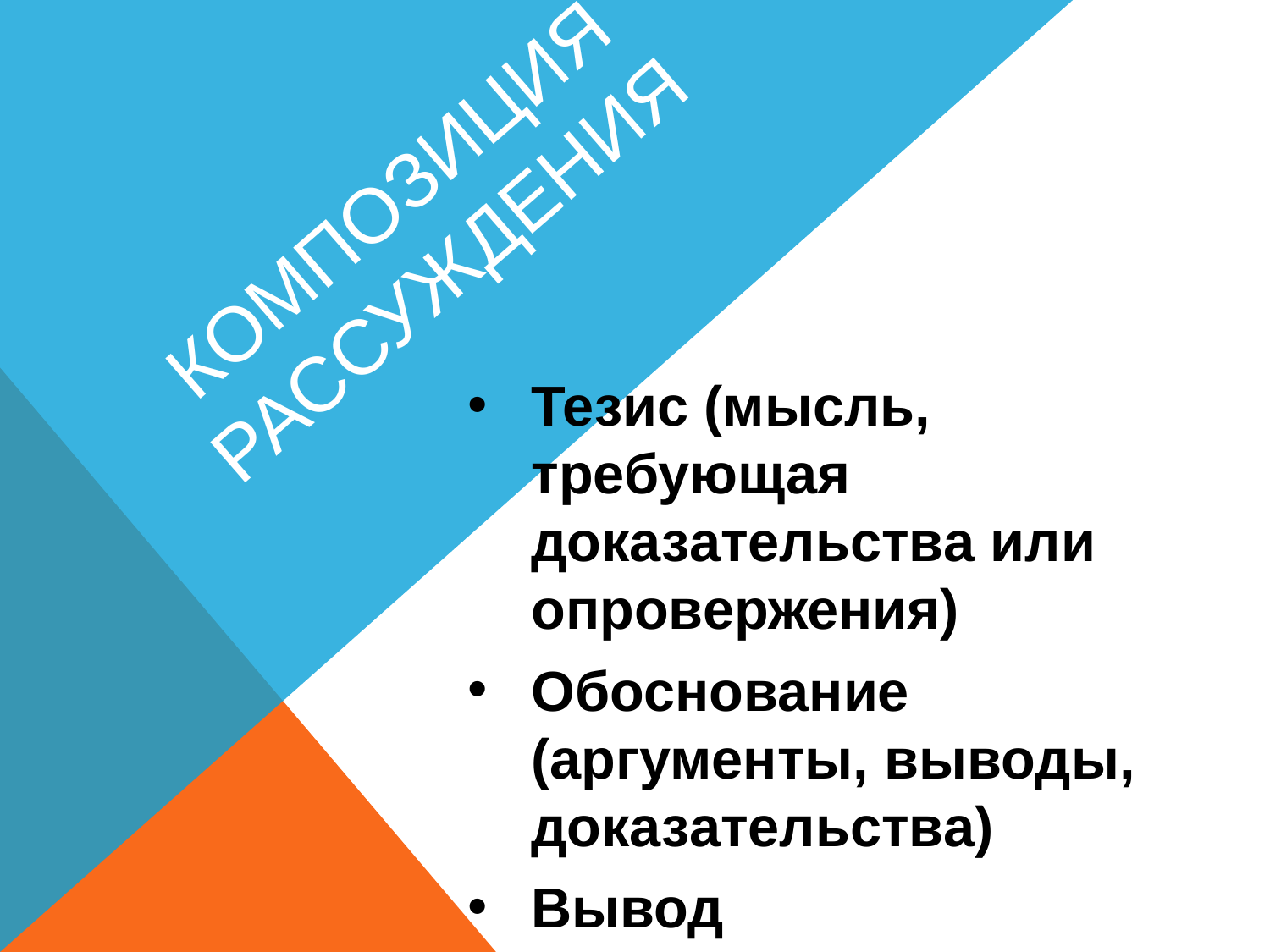

# Композиция рассуждения

Тезис (мысль, требующая доказательства или опровержения)
Обоснование (аргументы, выводы, доказательства)
Вывод